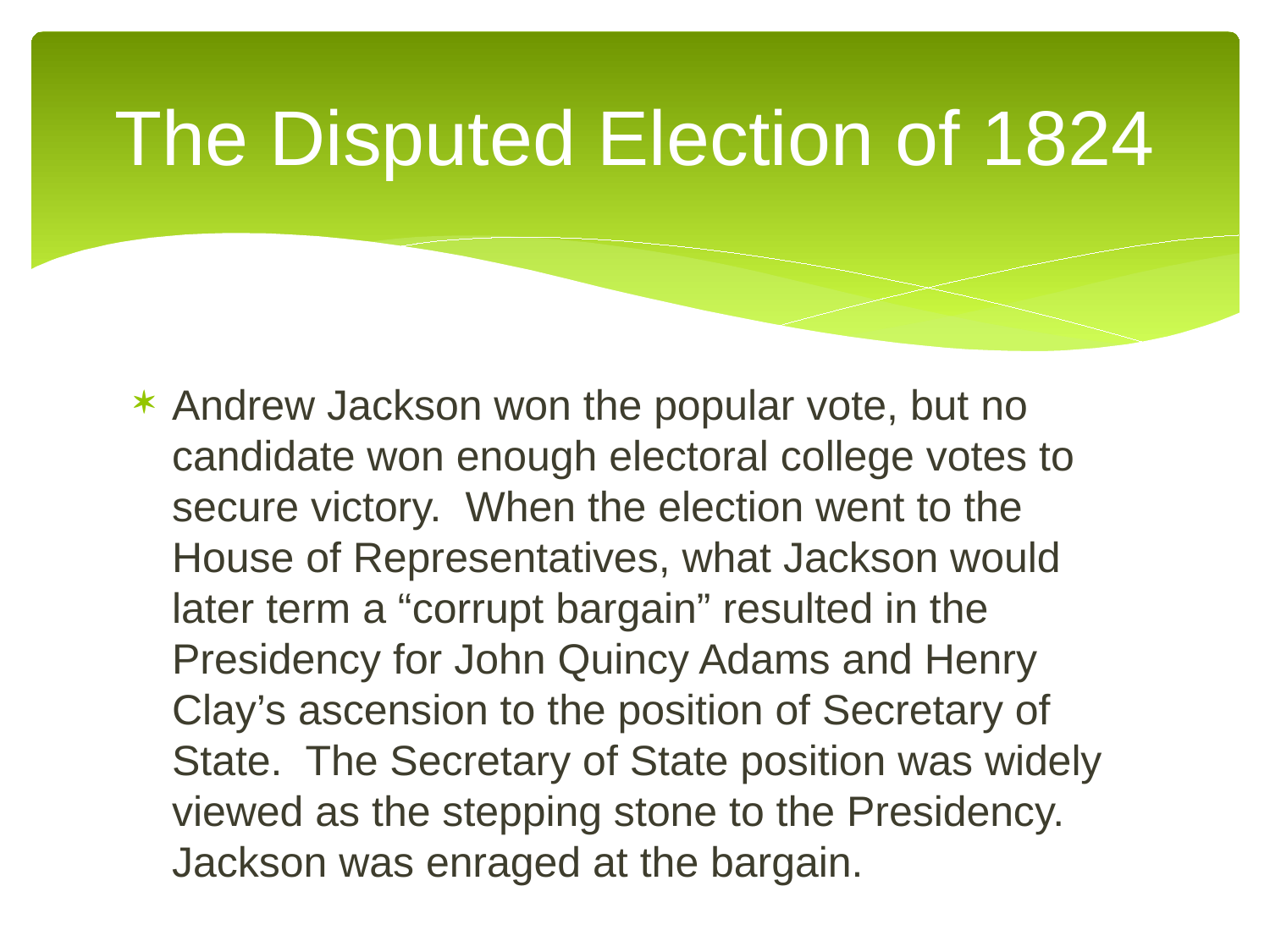

# The Disputed Election of 1824
Andrew Jackson won the popular vote, but no candidate won enough electoral college votes to secure victory.  When the election went to the House of Representatives, what Jackson would later term a “corrupt bargain” resulted in the Presidency for John Quincy Adams and Henry Clay’s ascension to the position of Secretary of State.  The Secretary of State position was widely viewed as the stepping stone to the Presidency.  Jackson was enraged at the bargain.